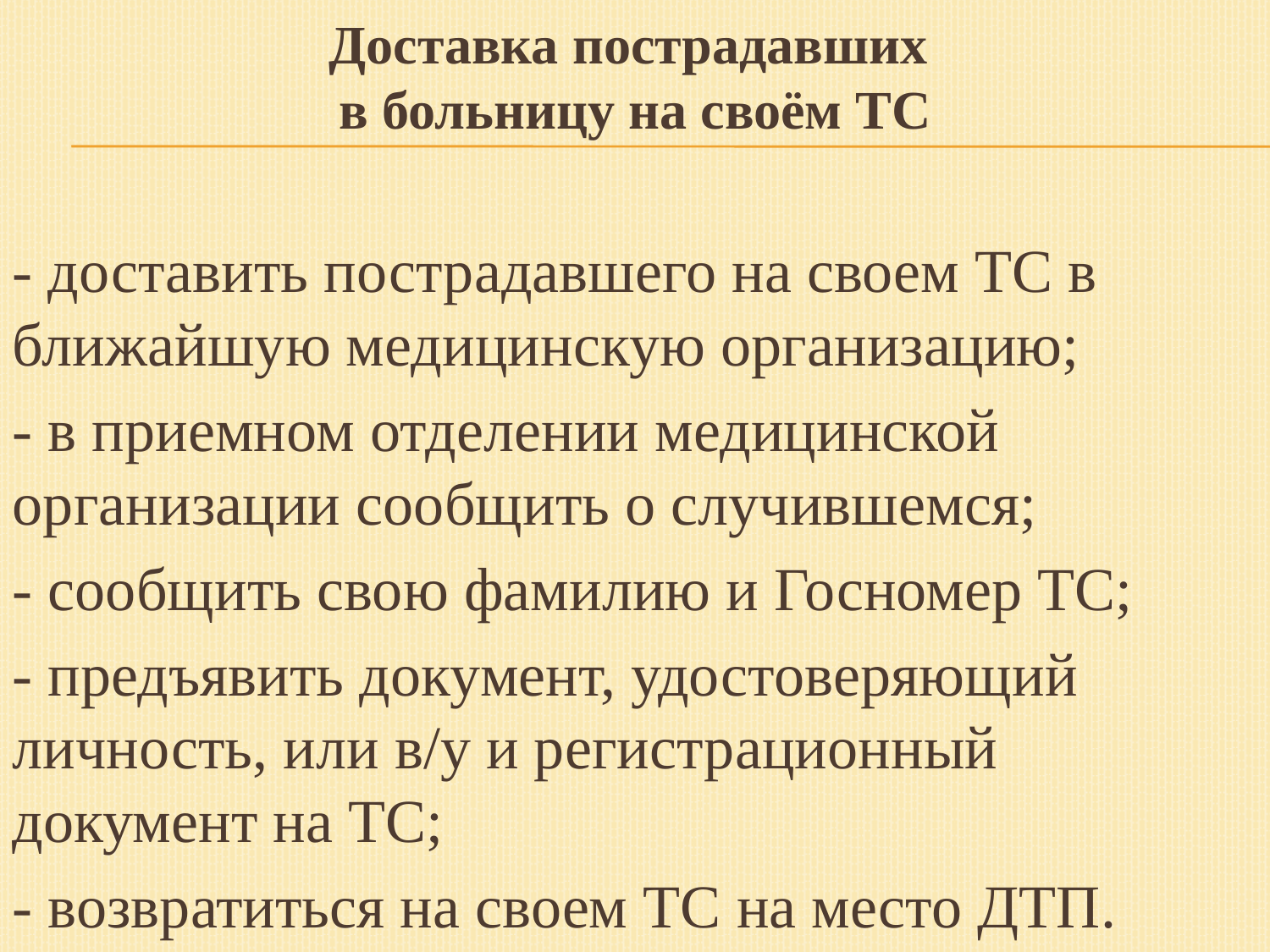

# Доставка пострадавших в больницу на своём ТС

- доставить пострадавшего на своем ТС в ближайшую медицинскую организацию;
- в приемном отделении медицинской организации сообщить о случившемся;
- сообщить свою фамилию и Госномер ТС;
- предъявить документ, удостоверяющий личность, или в/у и регистрационный документ на ТС;
- возвратиться на своем ТС на место ДТП.